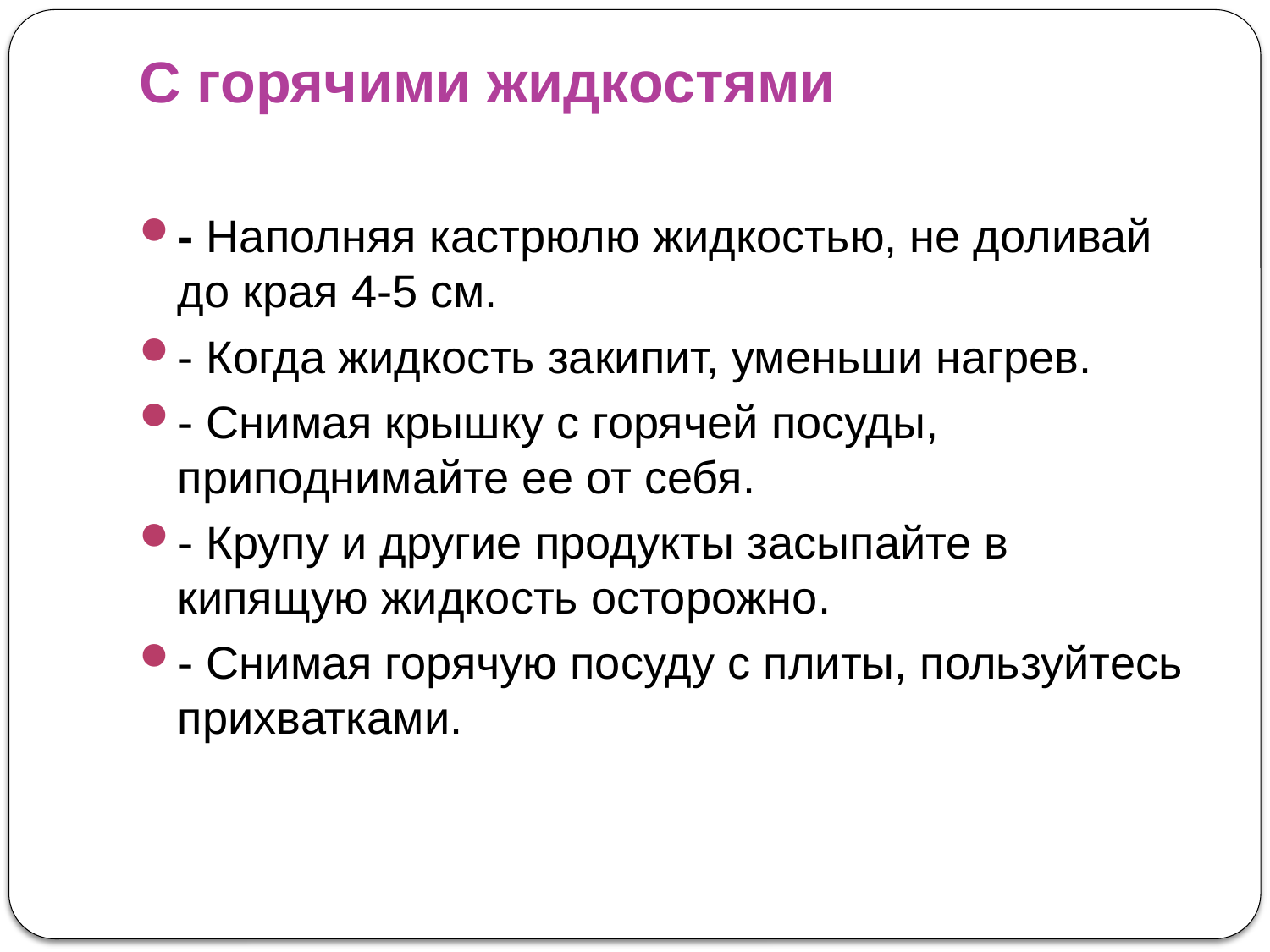

# С горячими жидкостями
- Наполняя кастрюлю жидкостью, не доливай до края 4-5 см.
- Когда жидкость закипит, уменьши нагрев.
- Снимая крышку с горячей посуды, приподнимайте ее от себя.
- Крупу и другие продукты засыпайте в кипящую жидкость осторожно.
- Снимая горячую посуду с плиты, пользуйтесь прихватками.